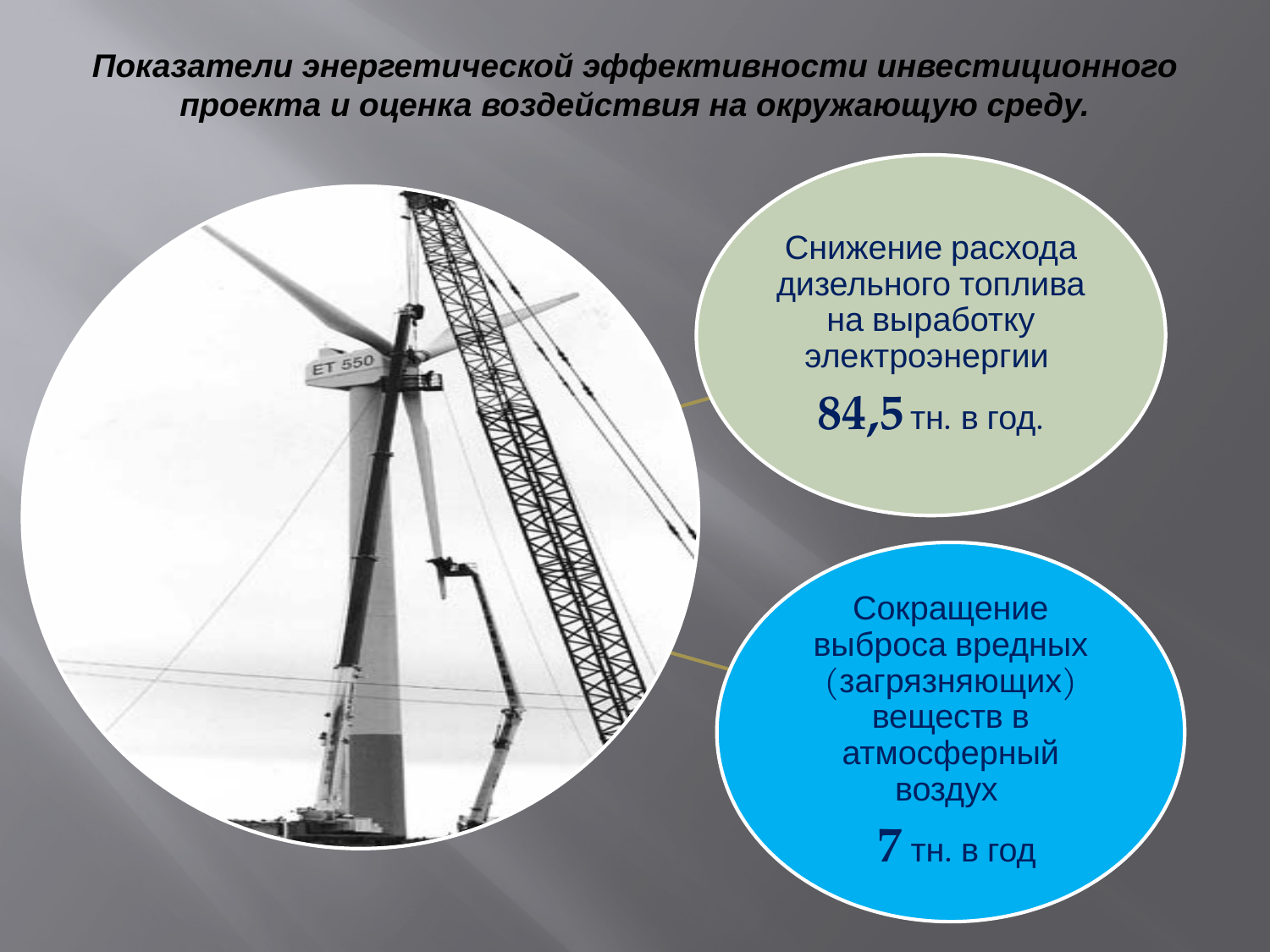

# Показатели энергетической эффективности инвестиционного проекта и оценка воздействия на окружающую среду.
Снижение расхода дизельного топлива на выработку электроэнергии
84,5 тн. в год.
Сокращение выброса вредных (загрязняющих) веществ в атмосферный воздух
 7 тн. в год